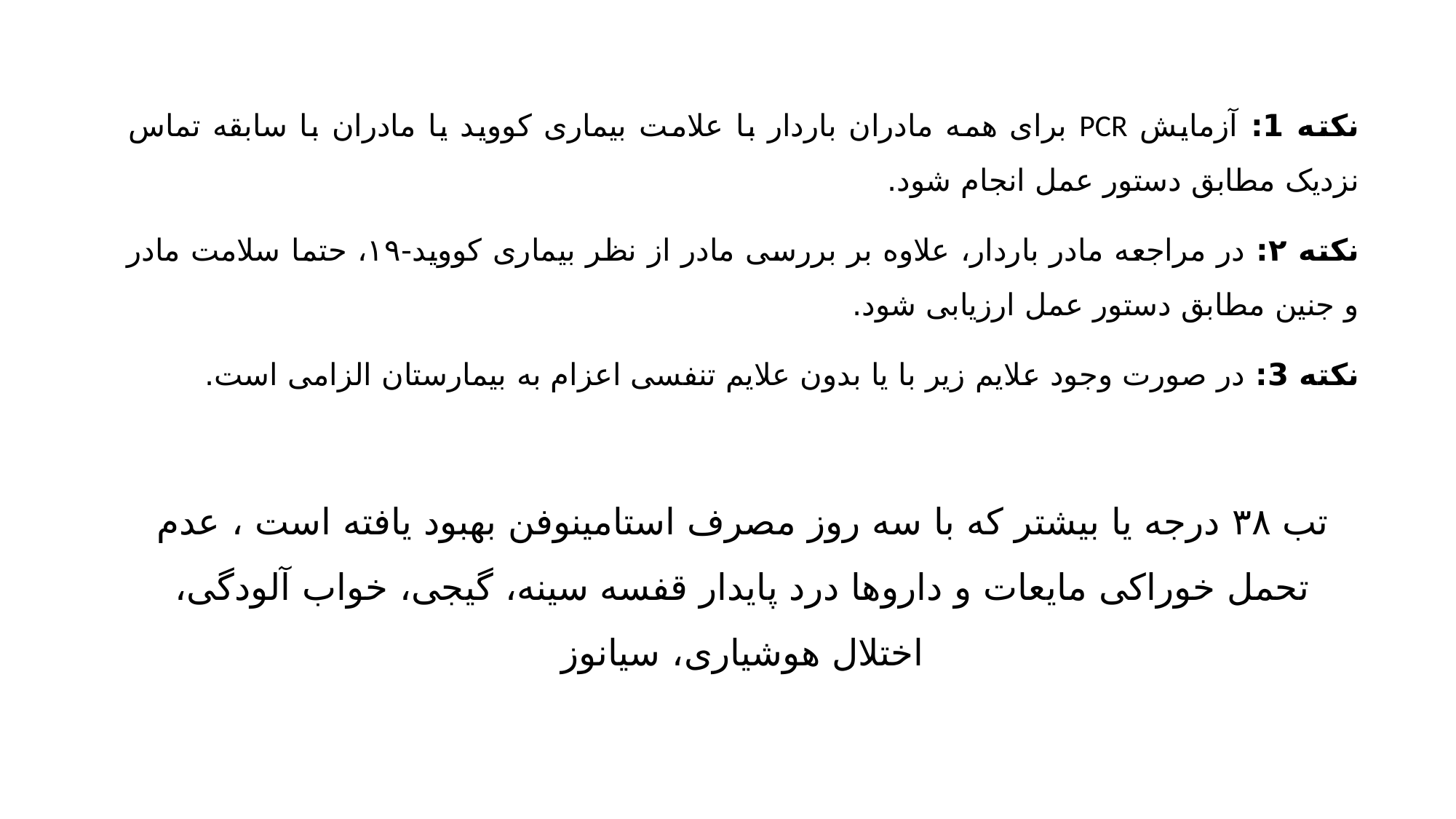

نکته 1: آزمایش PCR برای همه مادران باردار با علامت بیماری کووید یا مادران با سابقه تماس نزدیک مطابق دستور عمل انجام شود.
نکته ۲: در مراجعه مادر باردار، علاوه بر بررسی مادر از نظر بیماری کووید-۱۹، حتما سلامت مادر و جنین مطابق دستور عمل ارزیابی شود.
نکته 3: در صورت وجود علایم زیر با یا بدون علایم تنفسی اعزام به بیمارستان الزامی است.

تب ۳۸ درجه یا بیشتر که با سه روز مصرف استامینوفن بهبود یافته است ، عدم تحمل خوراکی مایعات و داروها درد پایدار قفسه سینه، گیجی، خواب آلودگی، اختلال هوشیاری، سیانوز